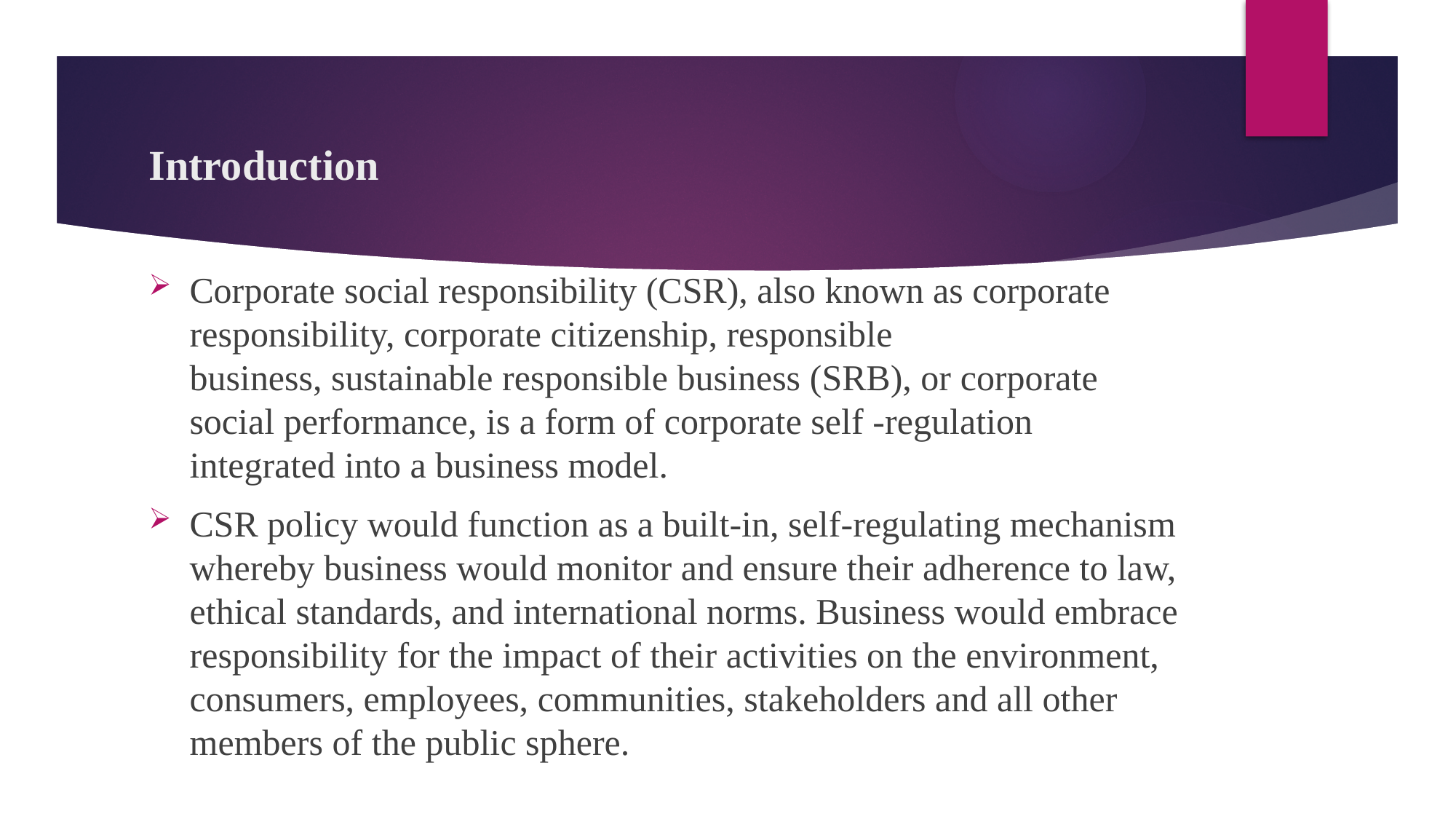

# Introduction
Corporate social responsibility (CSR), also known as corporate responsibility, corporate citizenship, responsible business, sustainable responsible business (SRB), or corporate social performance, is a form of corporate self -regulation integrated into a business model.
CSR policy would function as a built-in, self-regulating mechanism whereby business would monitor and ensure their adherence to law, ethical standards, and international norms. Business would embrace responsibility for the impact of their activities on the environment, consumers, employees, communities, stakeholders and all other members of the public sphere.